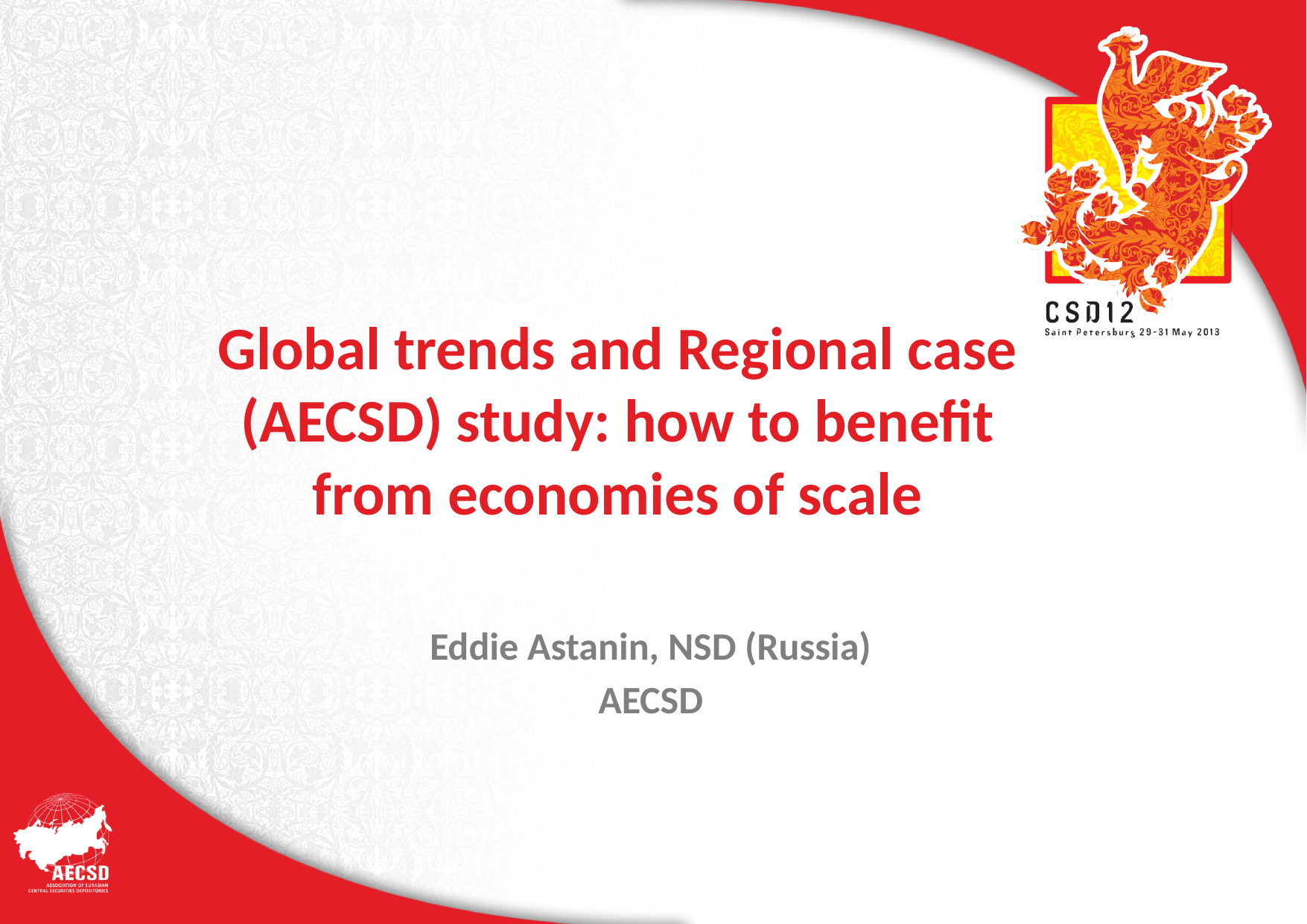

Global trends and Regional case (AECSD) study: how to benefit from economies of scale

Eddie Astanin, NSD (Russia)
AECSD